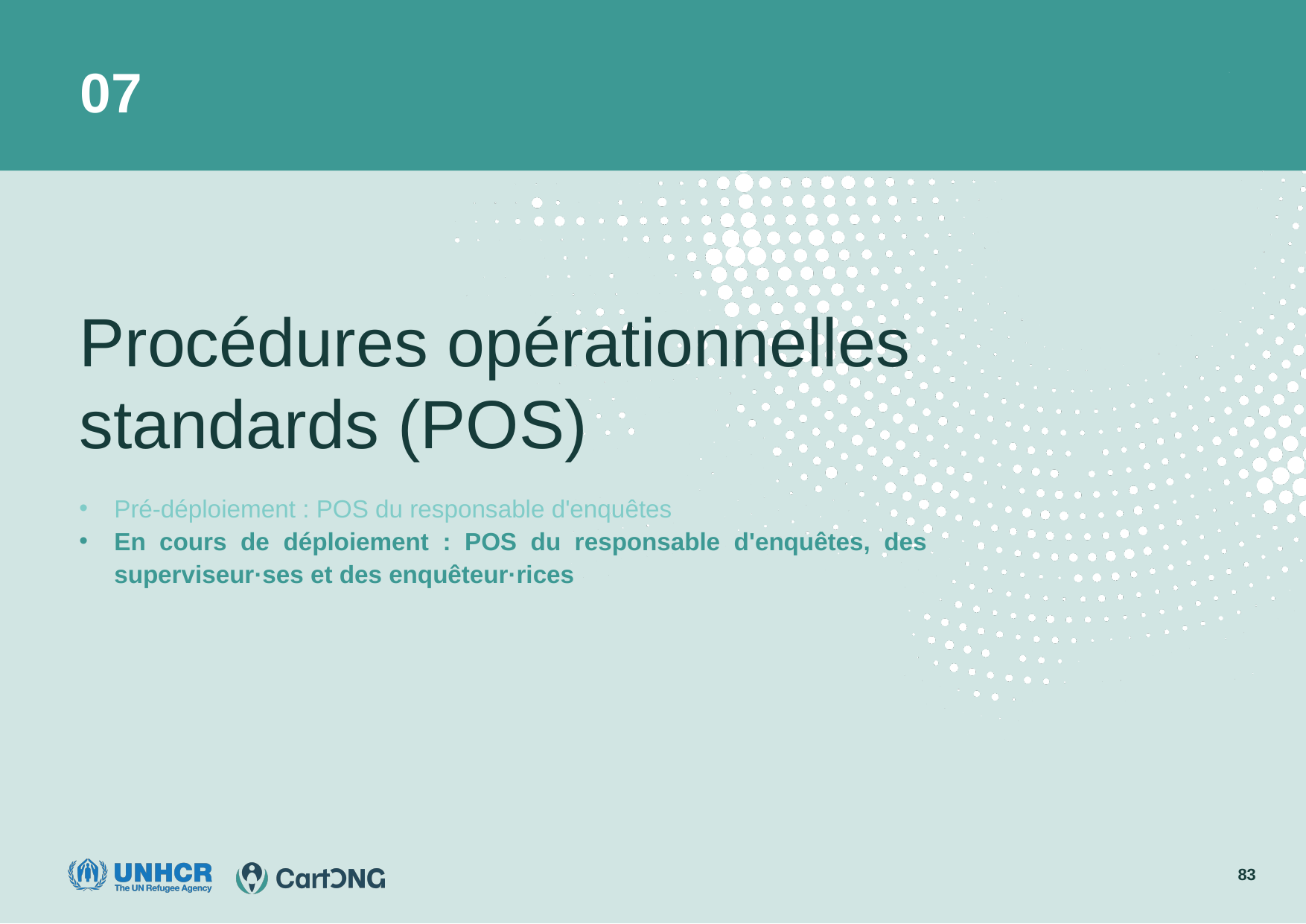

07
Procédures opérationnelles standards (POS)
Pré-déploiement : POS du responsable d'enquêtes
En cours de déploiement : POS du responsable d'enquêtes, des superviseur·ses et des enquêteur·rices

83